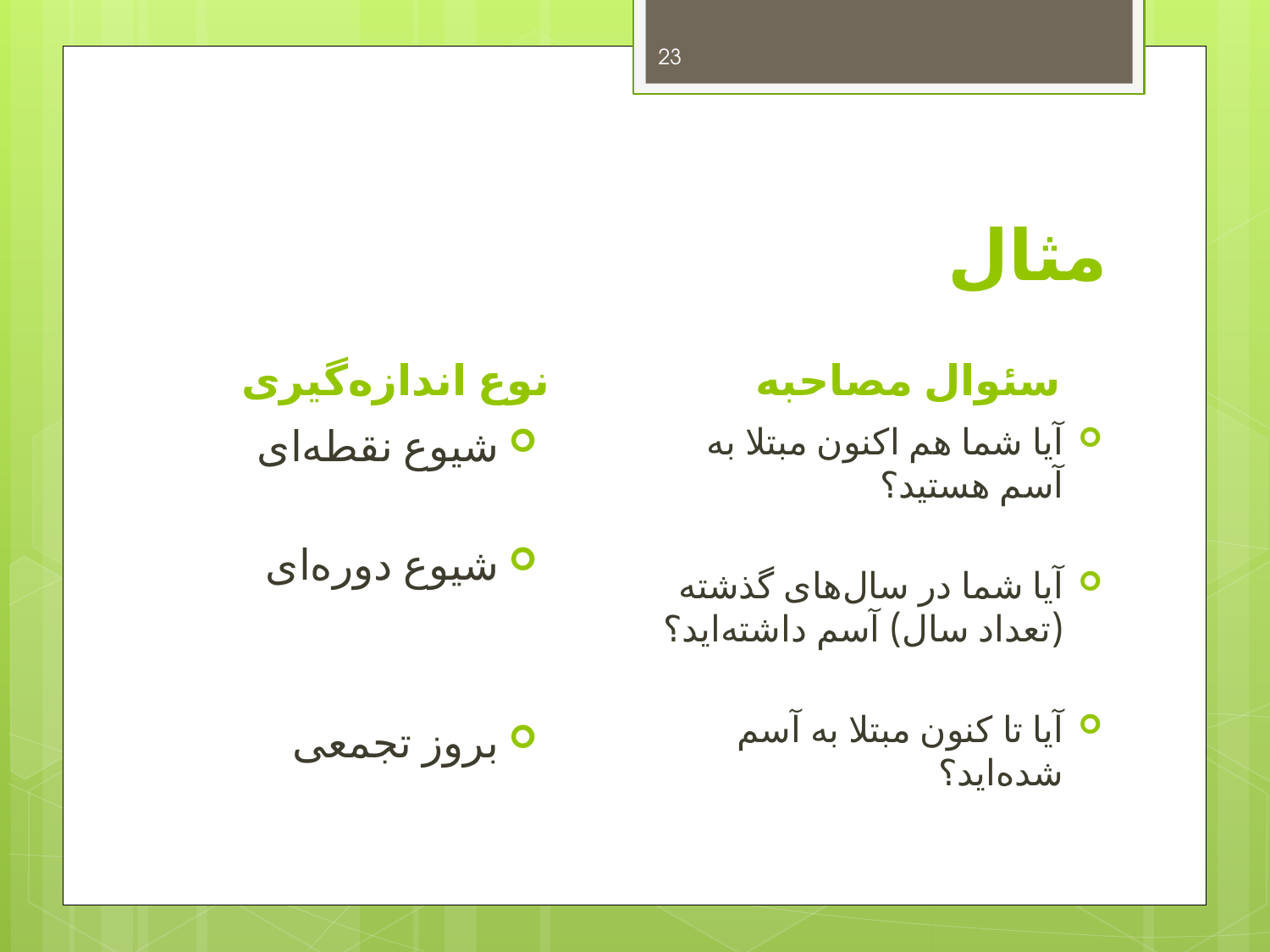

23
# مثال
نوع اندازه‌گیری
سئوال مصاحبه
شیوع نقطه‌ای

شیوع دوره‌ای

بروز تجمعی
آیا شما هم اکنون مبتلا به آسم هستید؟

آیا شما در سال‌های گذشته (تعداد سال) آسم داشته‌اید؟

آیا تا کنون مبتلا به آسم شده‌اید؟